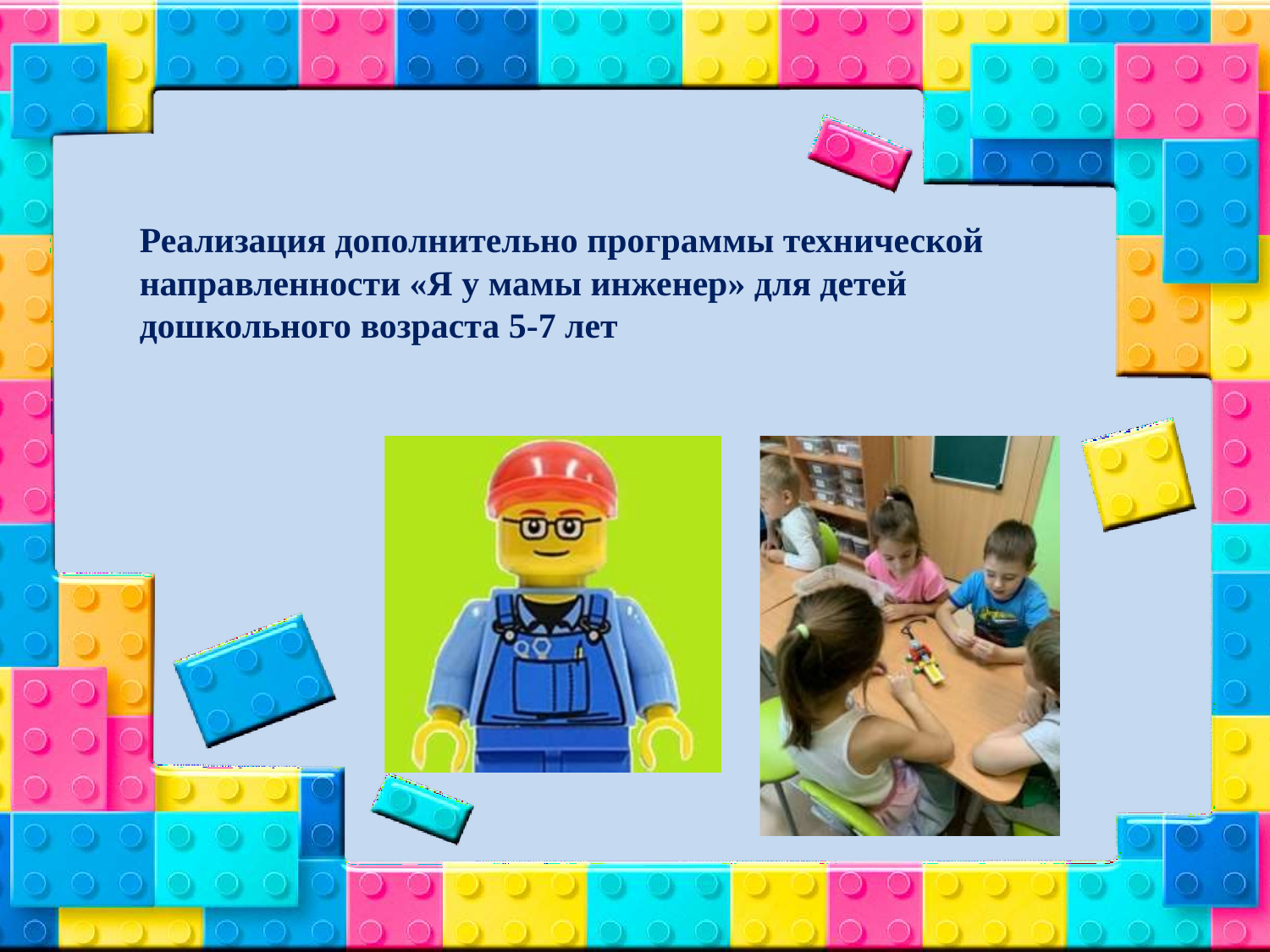

Реализация дополнительно программы технической направленности «Я у мамы инженер» для детей дошкольного возраста 5-7 лет